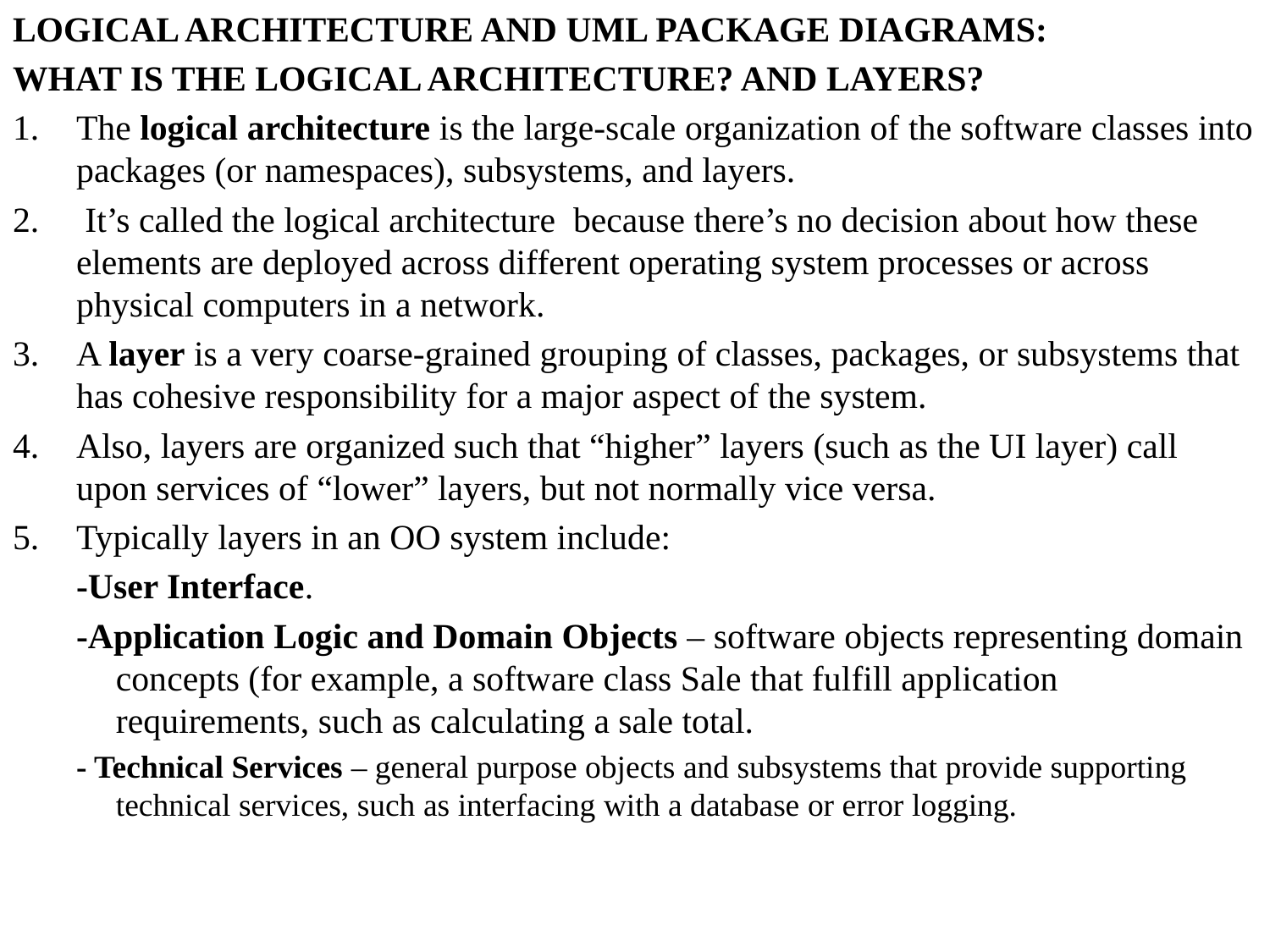

LOGICAL ARCHITECTURE AND UML PACKAGE DIAGRAMS:
WHAT IS THE LOGICAL ARCHITECTURE? AND LAYERS?
The logical architecture is the large-scale organization of the software classes into packages (or namespaces), subsystems, and layers.
 It’s called the logical architecture  because there’s no decision about how these elements are deployed across different operating system processes or across physical computers in a network.
A layer is a very coarse-grained grouping of classes, packages, or subsystems that has cohesive responsibility for a major aspect of the system.
Also, layers are organized such that “higher” layers (such as the UI layer) call upon services of “lower” layers, but not normally vice versa.
Typically layers in an OO system include:
-User Interface.
-Application Logic and Domain Objects – software objects representing domain concepts (for example, a software class Sale that fulfill application requirements, such as calculating a sale total.
- Technical Services – general purpose objects and subsystems that provide supporting technical services, such as interfacing with a database or error logging.